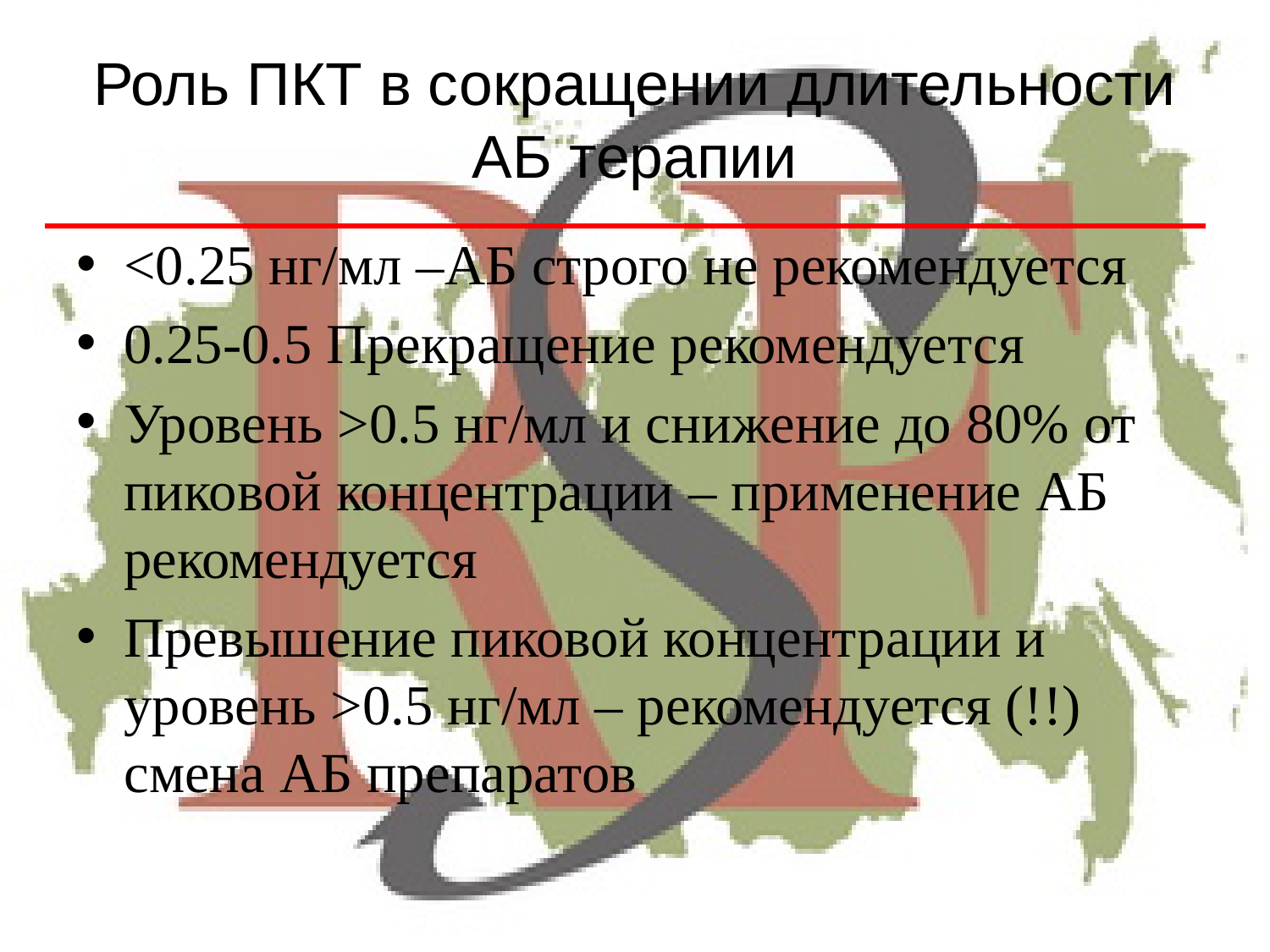

# Роль ПКТ в сокращении длительности АБ терапии
<0.25 нг/мл –АБ строго не рекомендуется
0.25-0.5 Прекращение рекомендуется
Уровень >0.5 нг/мл и снижение до 80% от пиковой концентрации – применение АБ рекомендуется
Превышение пиковой концентрации и уровень >0.5 нг/мл – рекомендуется (!!) смена АБ препаратов